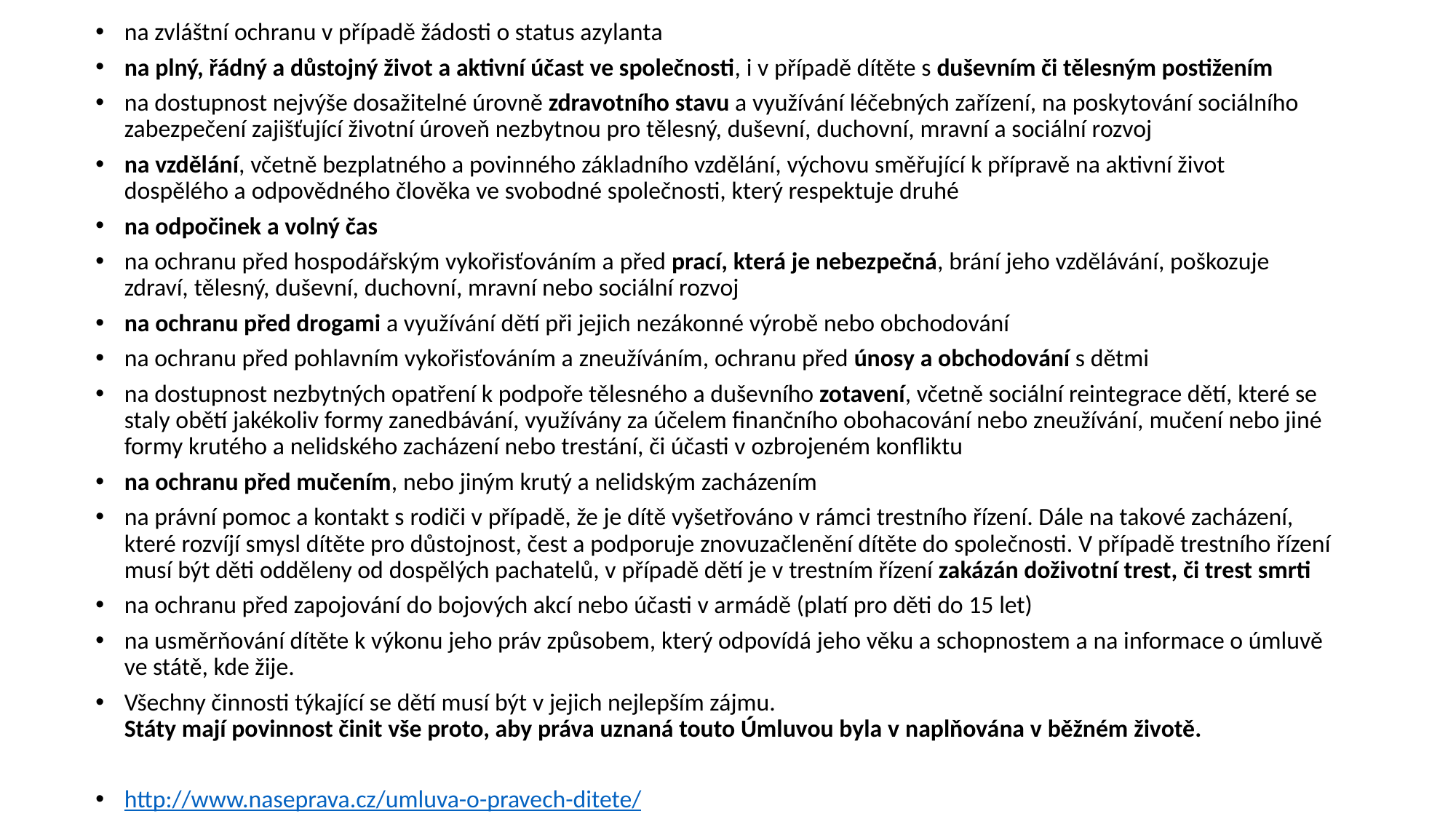

na zvláštní ochranu v případě žádosti o status azylanta
na plný, řádný a důstojný život a aktivní účast ve společnosti, i v případě dítěte s duševním či tělesným postižením
na dostupnost nejvýše dosažitelné úrovně zdravotního stavu a využívání léčebných zařízení, na poskytování sociálního zabezpečení zajišťující životní úroveň nezbytnou pro tělesný, duševní, duchovní, mravní a sociální rozvoj
na vzdělání, včetně bezplatného a povinného základního vzdělání, výchovu směřující k přípravě na aktivní život dospělého a odpovědného člověka ve svobodné společnosti, který respektuje druhé
na odpočinek a volný čas
na ochranu před hospodářským vykořisťováním a před prací, která je nebezpečná, brání jeho vzdělávání, poškozuje zdraví, tělesný, duševní, duchovní, mravní nebo sociální rozvoj
na ochranu před drogami a využívání dětí při jejich nezákonné výrobě nebo obchodování
na ochranu před pohlavním vykořisťováním a zneužíváním, ochranu před únosy a obchodování s dětmi
na dostupnost nezbytných opatření k podpoře tělesného a duševního zotavení, včetně sociální reintegrace dětí, které se staly obětí jakékoliv formy zanedbávání, využívány za účelem finančního obohacování nebo zneužívání, mučení nebo jiné formy krutého a nelidského zacházení nebo trestání, či účasti v ozbrojeném konfliktu
na ochranu před mučením, nebo jiným krutý a nelidským zacházením
na právní pomoc a kontakt s rodiči v případě, že je dítě vyšetřováno v rámci trestního řízení. Dále na takové zacházení, které rozvíjí smysl dítěte pro důstojnost, čest a podporuje znovuzačlenění dítěte do společnosti. V případě trestního řízení musí být děti odděleny od dospělých pachatelů, v případě dětí je v trestním řízení zakázán doživotní trest, či trest smrti
na ochranu před zapojování do bojových akcí nebo účasti v armádě (platí pro děti do 15 let)
na usměrňování dítěte k výkonu jeho práv způsobem, který odpovídá jeho věku a schopnostem a na informace o úmluvě ve státě, kde žije.
Všechny činnosti týkající se dětí musí být v jejich nejlepším zájmu.
Státy mají povinnost činit vše proto, aby práva uznaná touto Úmluvou byla v naplňována v běžném životě.

http://www.naseprava.cz/umluva-o-pravech-ditete/